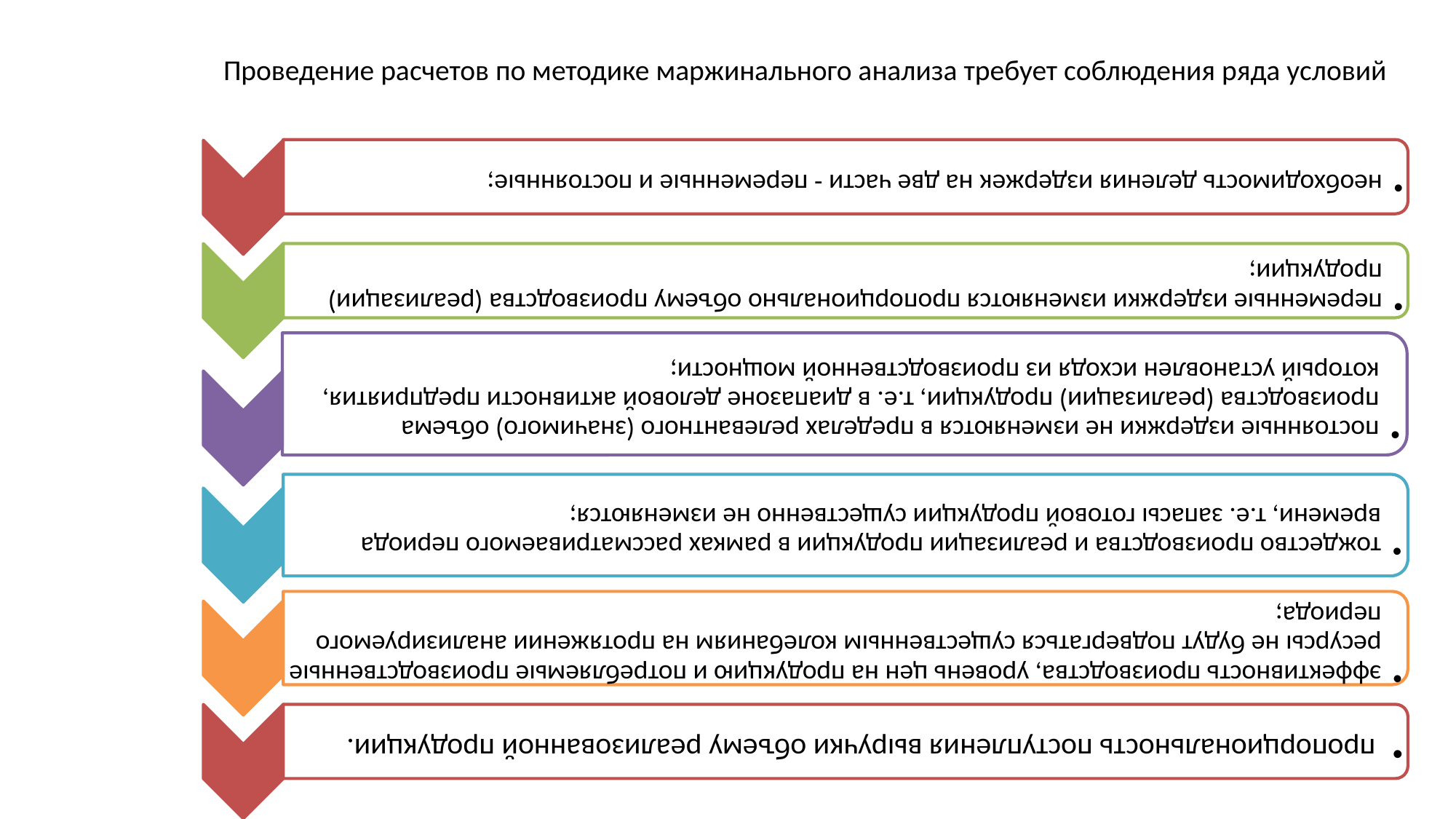

# Проведение расчетов по методике маржинального анализа требует соблюдения ряда условий

необходимость деления издержек на две части - переменные и постоянные;

переменные издержки изменяются пропорционально объему производства (реализации) продукции;

постоянные издержки не изменяются в пределах релевантного (значимого) объема производства (реализации) продукции, т.е. в диапазоне деловой активности предприятия, который установлен исходя из производственной мощности;

тождество производства и реализации продукции в рамках рассматриваемого периода времени, т.е. запасы готовой продукции существенно не изменяются;

эффективность производства, уровень цен на продукцию и потребляемые производственные ресурсы не будут подвергаться существенным колебаниям на протяжении анализируемого периода;

пропорциональность поступления выручки объему реализованной продукции.